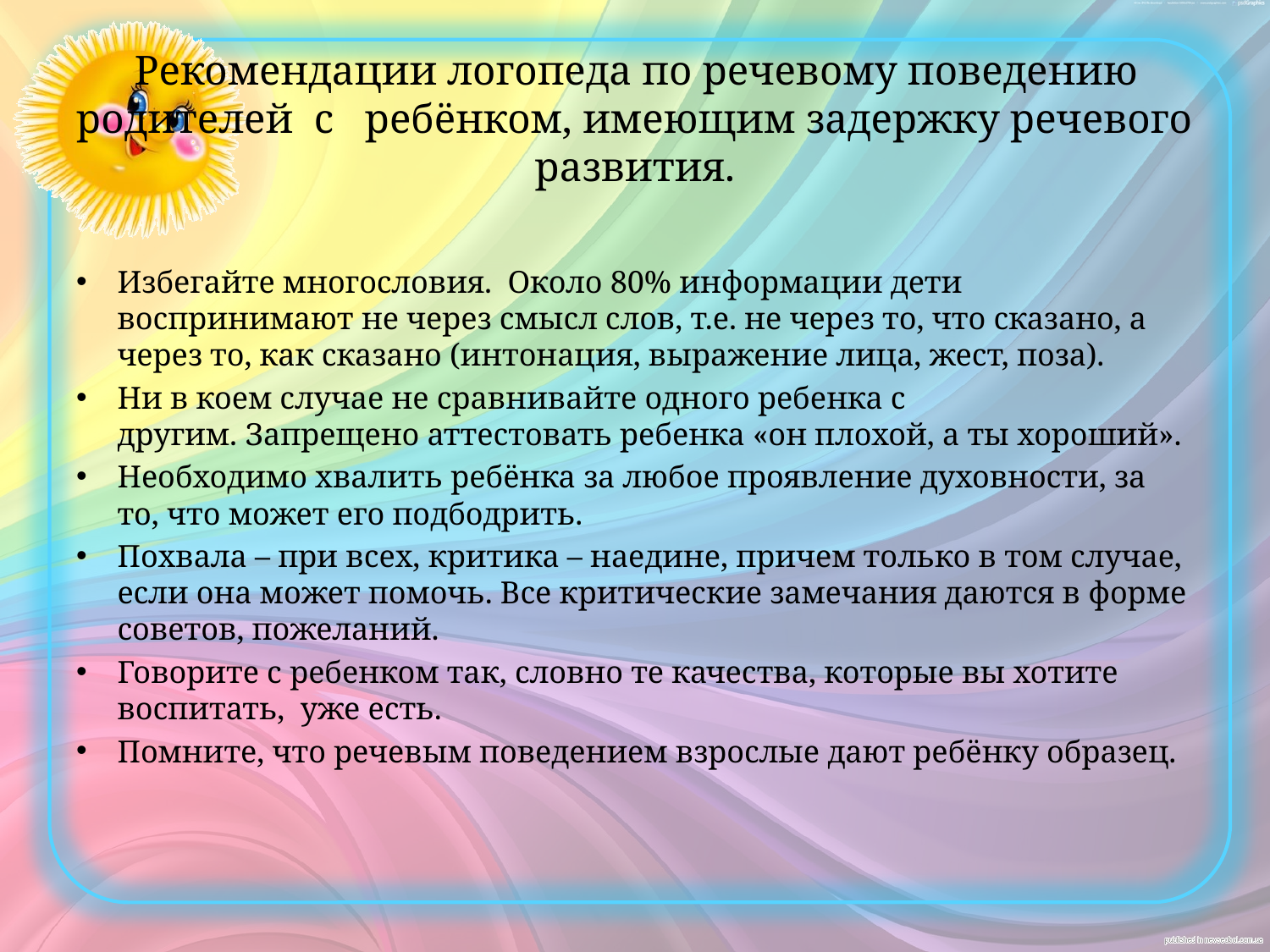

# Рекомендации логопеда по речевому поведению родителей  с   ребёнком, имеющим задержку речевого развития.
Избегайте многословия.  Около 80% информации дети воспринимают не через смысл слов, т.е. не через то, что сказано, а через то, как сказано (интонация, выражение лица, жест, поза).
Ни в коем случае не сравнивайте одного ребенка с другим. Запрещено аттестовать ребенка «он плохой, а ты хороший».
Необходимо хвалить ребёнка за любое проявление духовности, за то, что может его подбодрить.
Похвала – при всех, критика – наедине, причем только в том случае, если она может помочь. Все критические замечания даются в форме советов, пожеланий.
Говорите с ребенком так, словно те качества, которые вы хотите воспитать,  уже есть.
Помните, что речевым поведением взрослые дают ребёнку образец.